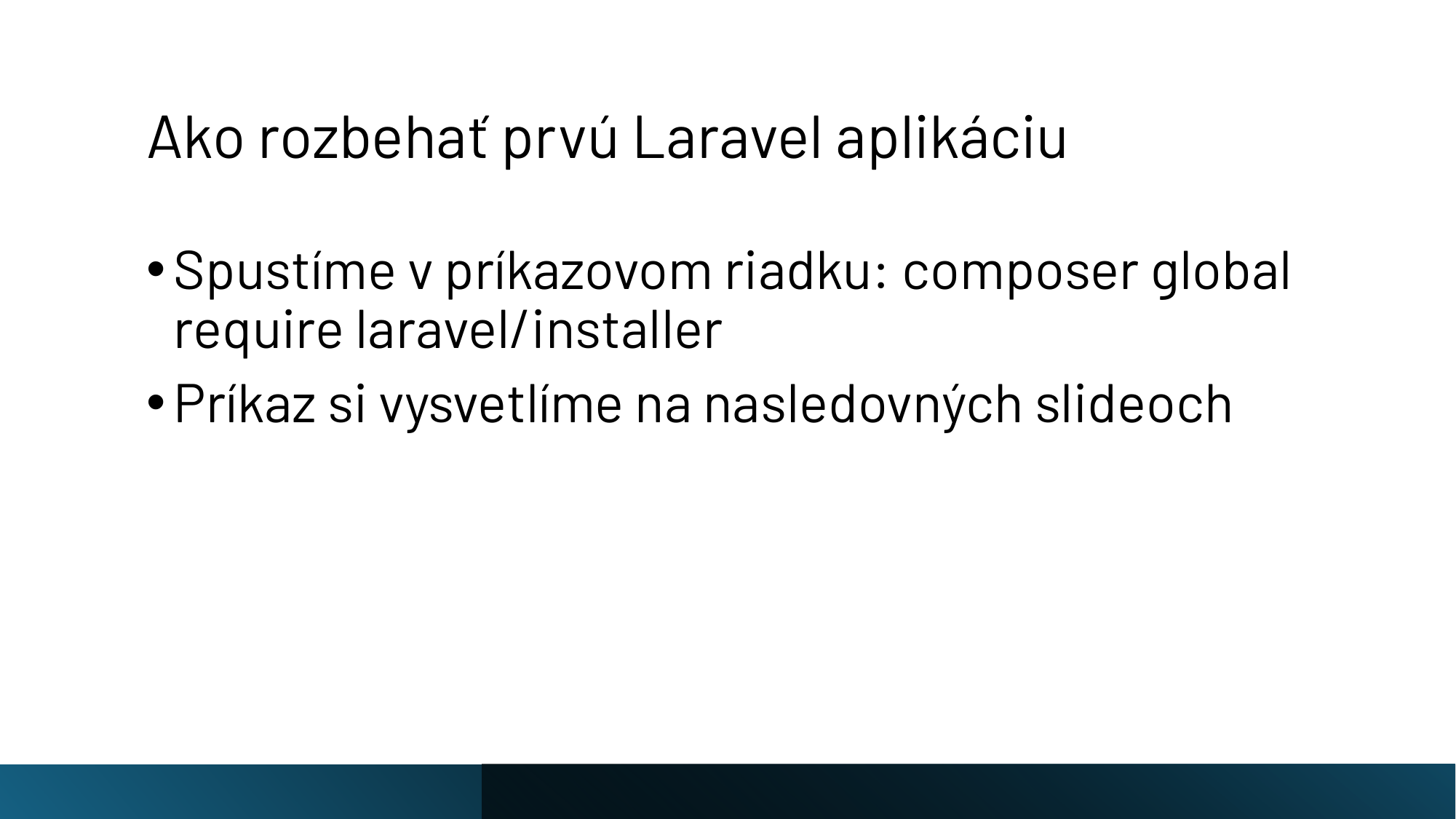

# Ako rozbehať prvú Laravel aplikáciu
Spustíme v príkazovom riadku: composer global require laravel/installer
Príkaz si vysvetlíme na nasledovných slideoch